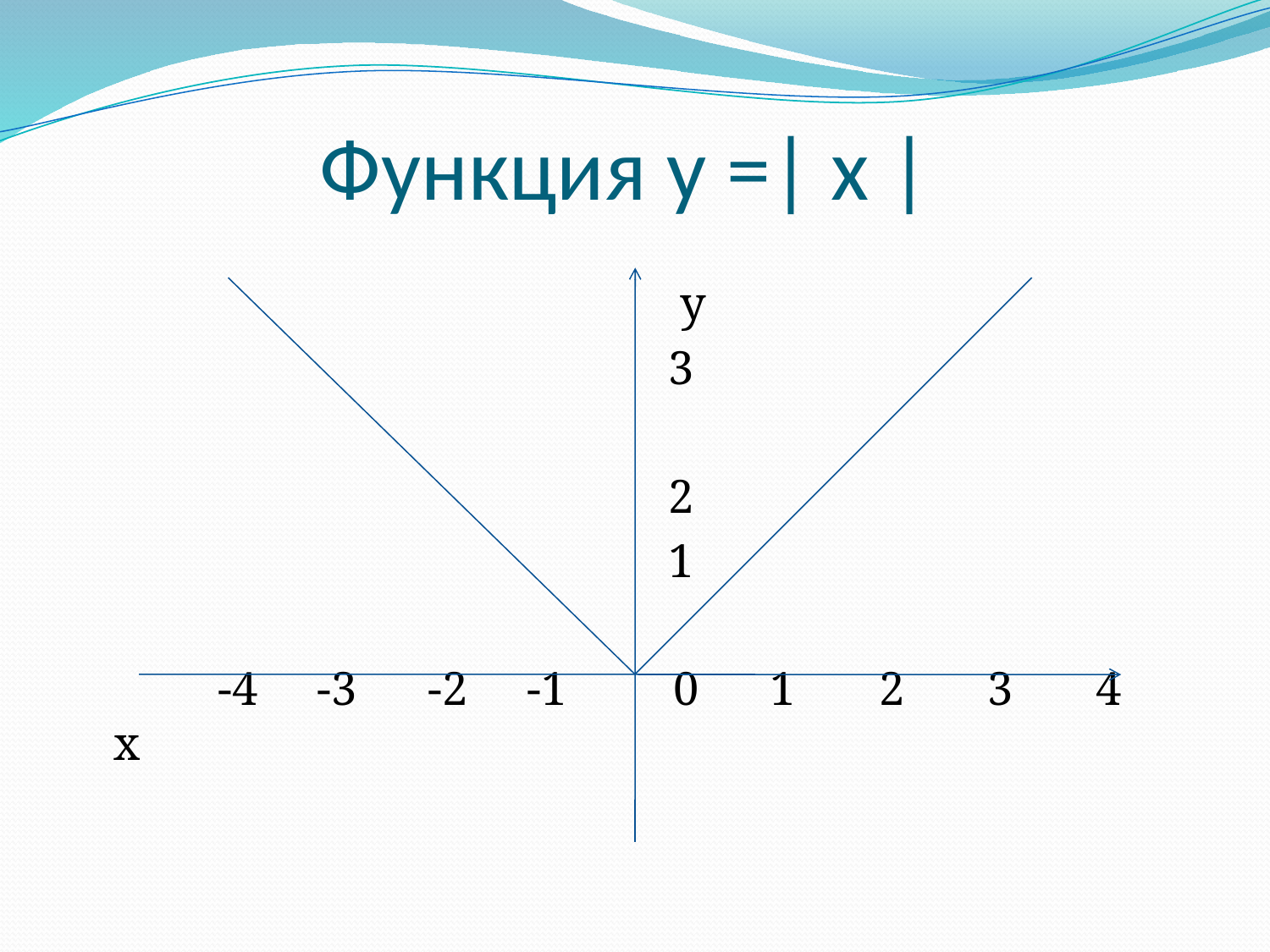

# Функция y =| х |
                                                   у
                                                  3

                                                  2
                                                  1

            -4     -3      -2     -1         0      1       2       3       4     х